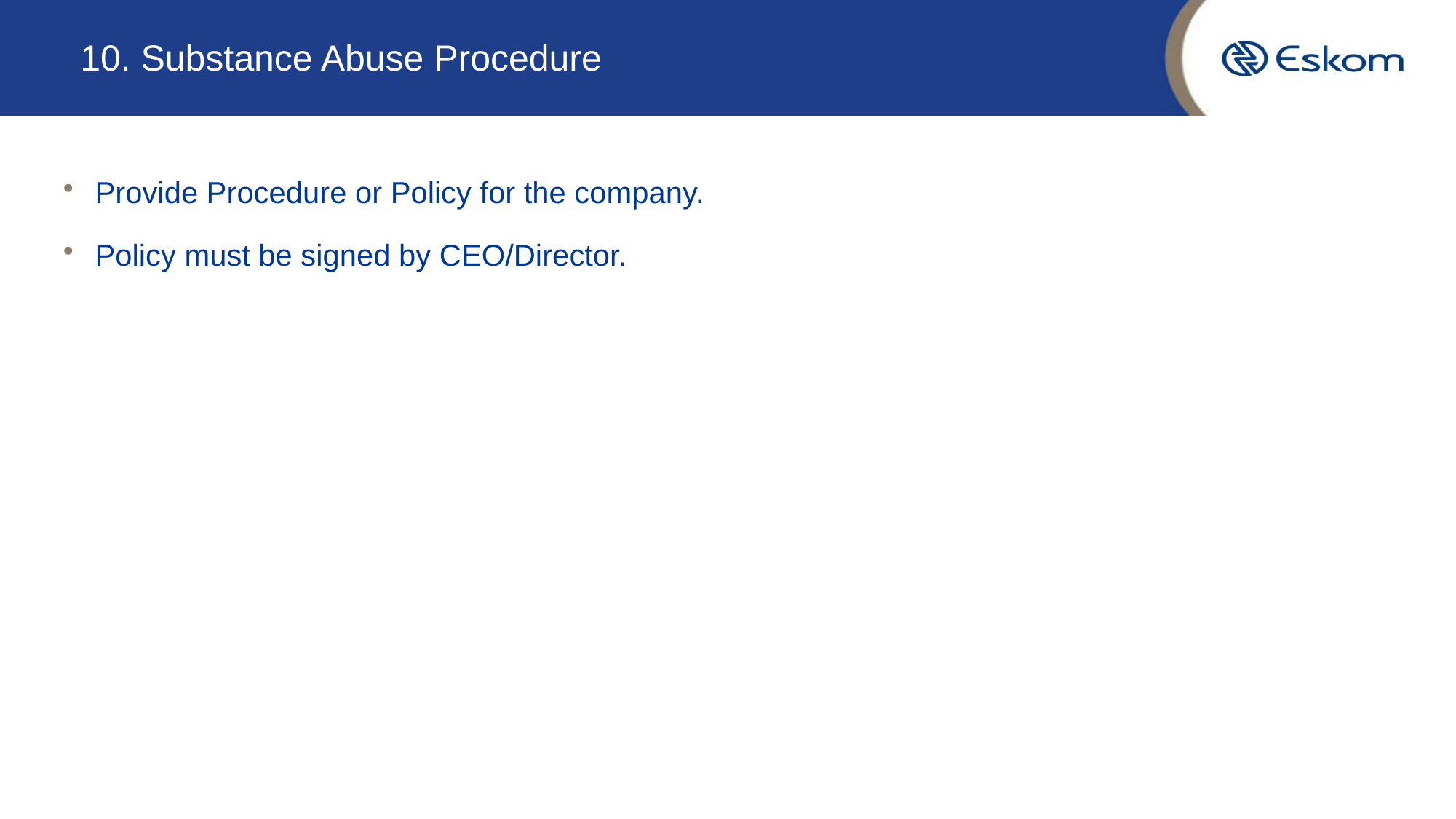

# 10. Substance Abuse Procedure
Provide Procedure or Policy for the company.
Policy must be signed by CEO/Director.